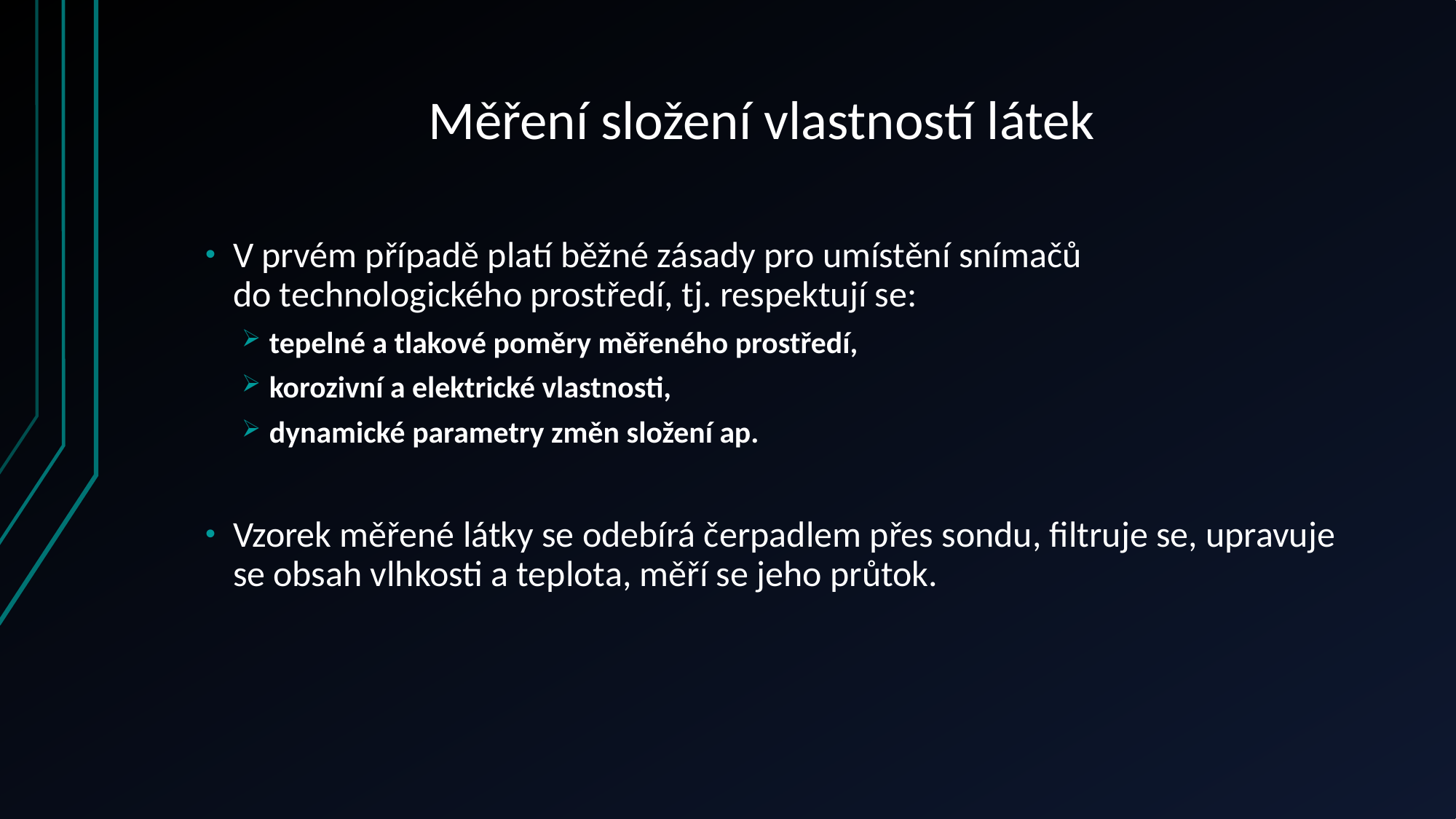

# Měření složení vlastností látek
V prvém případě platí běžné zásady pro umístění snímačů
do technologického prostředí, tj. respektují se:
tepelné a tlakové poměry měřeného prostředí,
korozivní a elektrické vlastnosti,
dynamické parametry změn složení ap.

Vzorek měřené látky se odebírá čerpadlem přes sondu, filtruje se, upravuje se obsah vlhkosti a teplota, měří se jeho průtok.